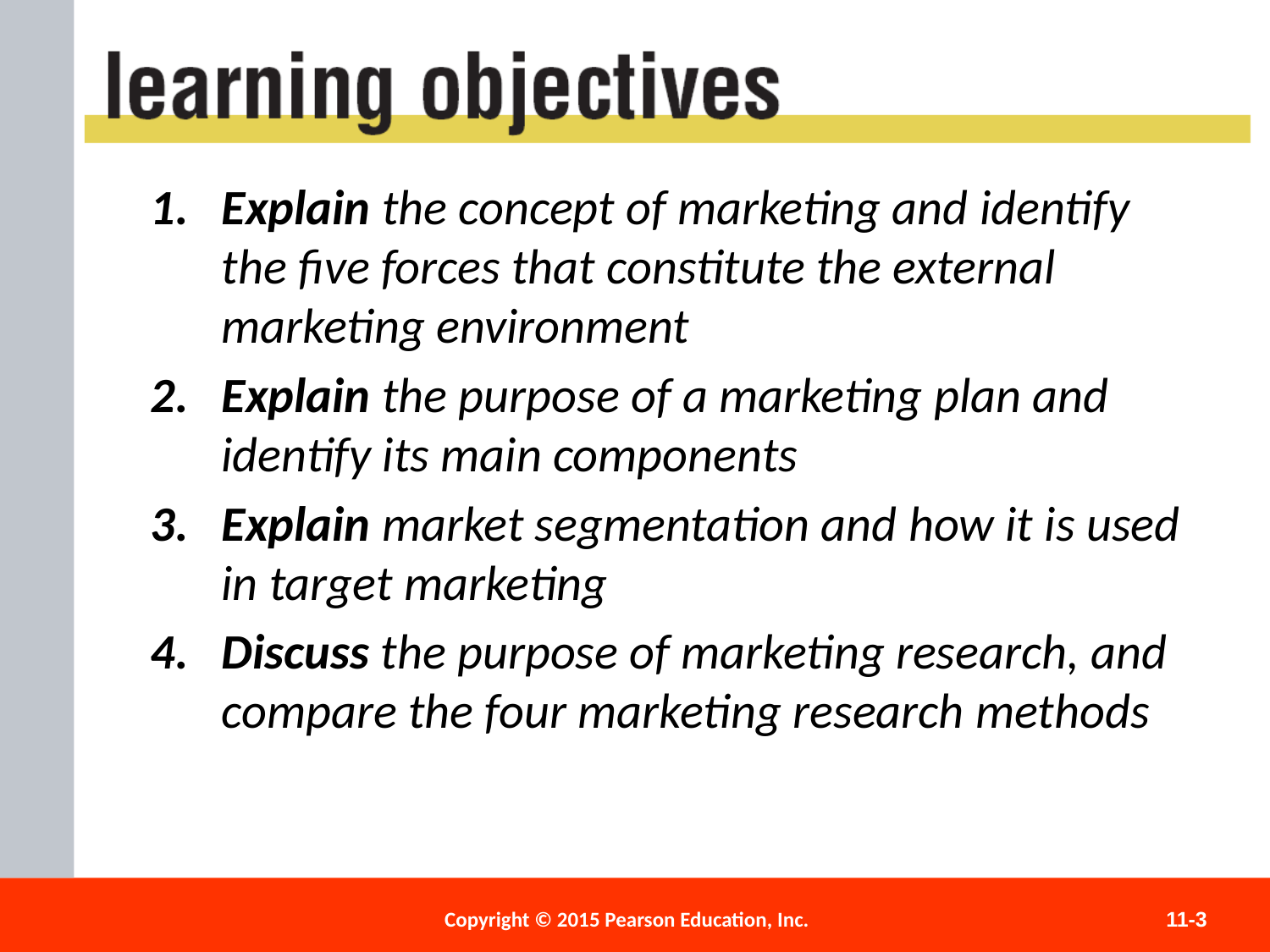

Explain the concept of marketing and identify the five forces that constitute the external marketing environment
Explain the purpose of a marketing plan and identify its main components
Explain market segmentation and how it is used in target marketing
Discuss the purpose of marketing research, and compare the four marketing research methods